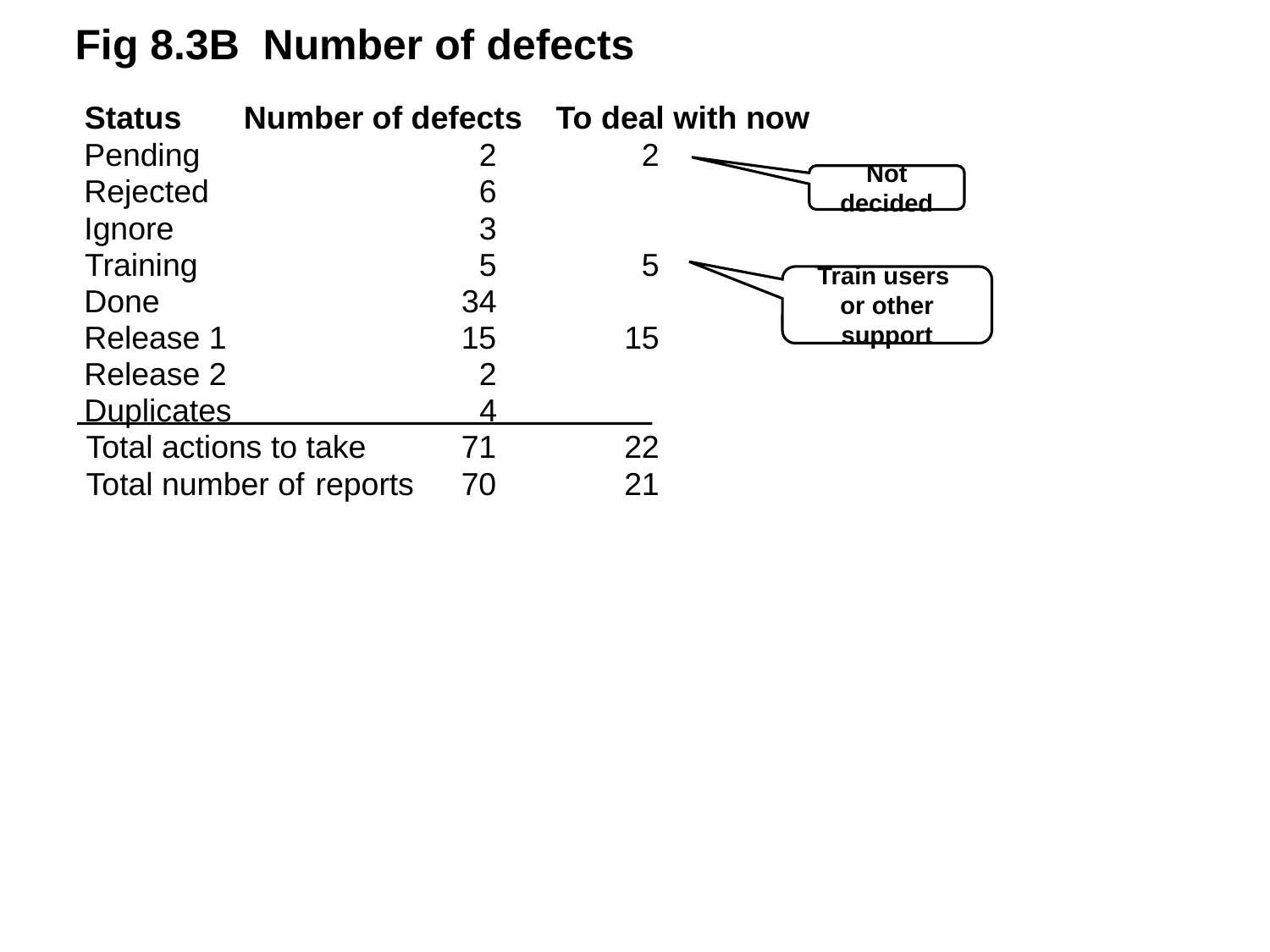

Fig 8.3B  Number of defects

Status

Number of defects

To deal with now

Pending

2

2

Not decided
Rejected

6

Ignore

3

Training

5

5

Train users
or other support
Done

34

Release 1

15

15

Release 2

2

Duplicates

   4

Total actions to take
71

22

Total number of
report
s

70

21